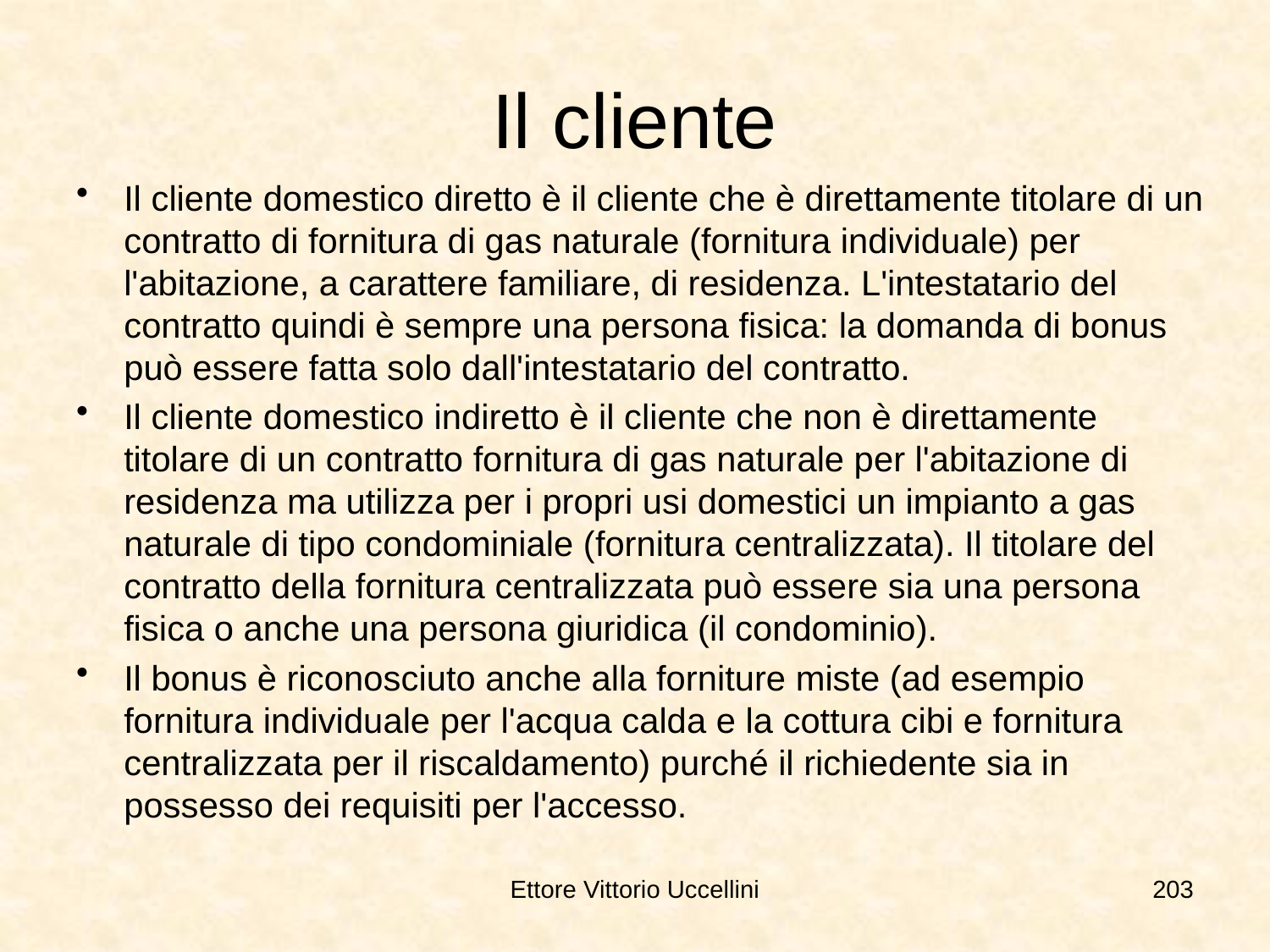

# Il cliente
Il cliente domestico diretto è il cliente che è direttamente titolare di un contratto di fornitura di gas naturale (fornitura individuale) per l'abitazione, a carattere familiare, di residenza. L'intestatario del contratto quindi è sempre una persona fisica: la domanda di bonus può essere fatta solo dall'intestatario del contratto.
Il cliente domestico indiretto è il cliente che non è direttamente titolare di un contratto fornitura di gas naturale per l'abitazione di residenza ma utilizza per i propri usi domestici un impianto a gas naturale di tipo condominiale (fornitura centralizzata). Il titolare del contratto della fornitura centralizzata può essere sia una persona fisica o anche una persona giuridica (il condominio).
Il bonus è riconosciuto anche alla forniture miste (ad esempio fornitura individuale per l'acqua calda e la cottura cibi e fornitura centralizzata per il riscaldamento) purché il richiedente sia in possesso dei requisiti per l'accesso.

Ettore Vittorio Uccellini
203